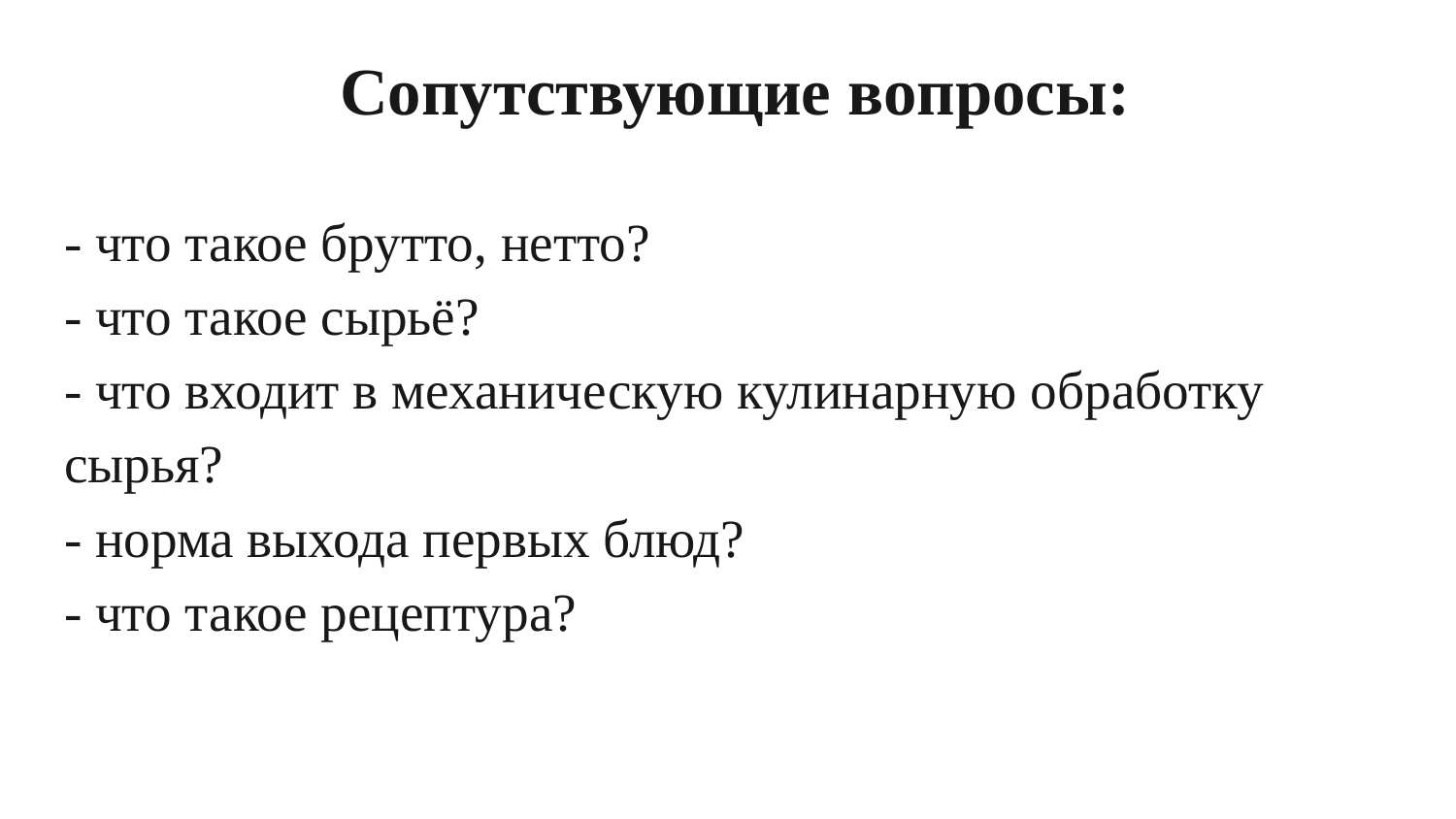

# Сопутствующие вопросы:
- что такое брутто, нетто?
- что такое сырьё?
- что входит в механическую кулинарную обработку сырья?
- норма выхода первых блюд?
- что такое рецептура?